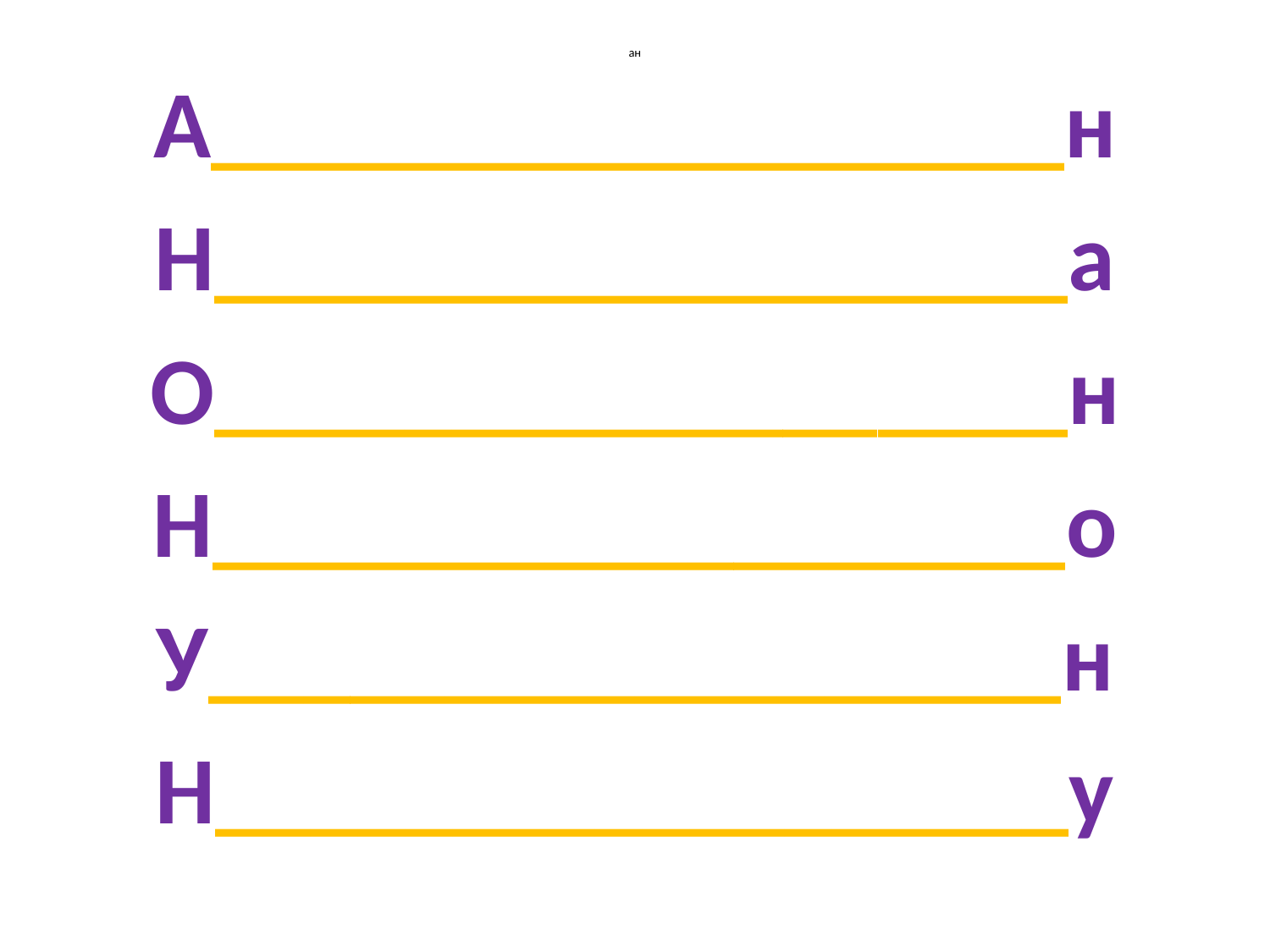

# ан
А__________________н
Н__________________а
О__________________н
Н__________________о
У__________________н
Н__________________у